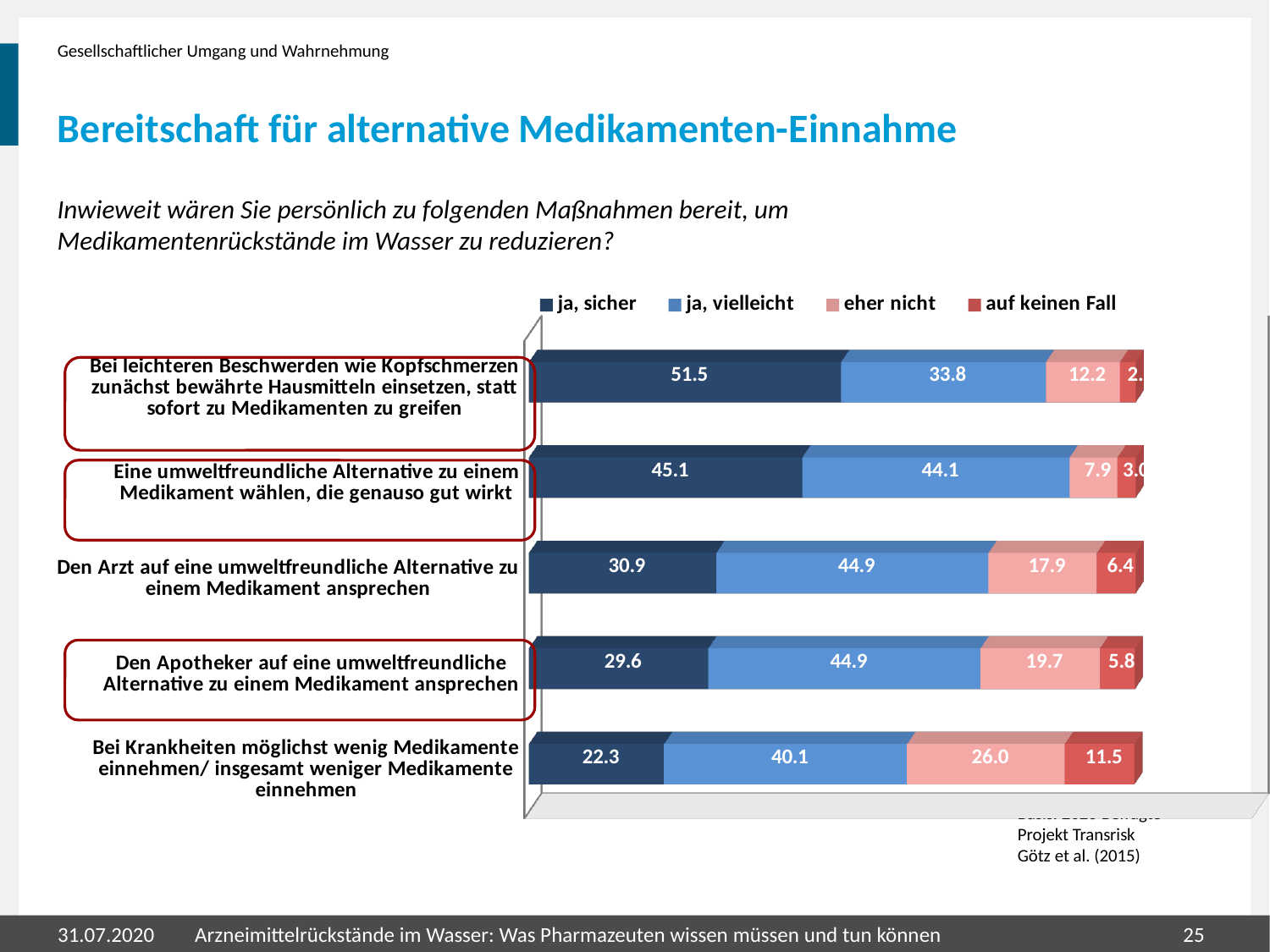

Gesellschaftlicher Umgang und Wahrnehmung

# Bereitschaft für alternative Medikamenten-Einnahme
Inwieweit wären Sie persönlich zu folgenden Maßnahmen bereit, um Medikamentenrückstände im Wasser zu reduzieren?

[unsupported chart]

Basis: 2026 Befragte
Projekt Transrisk
Götz et al. (2015)
31.07.2020
Arzneimittelrückstände im Wasser: Was Pharmazeuten wissen müssen und tun können
25